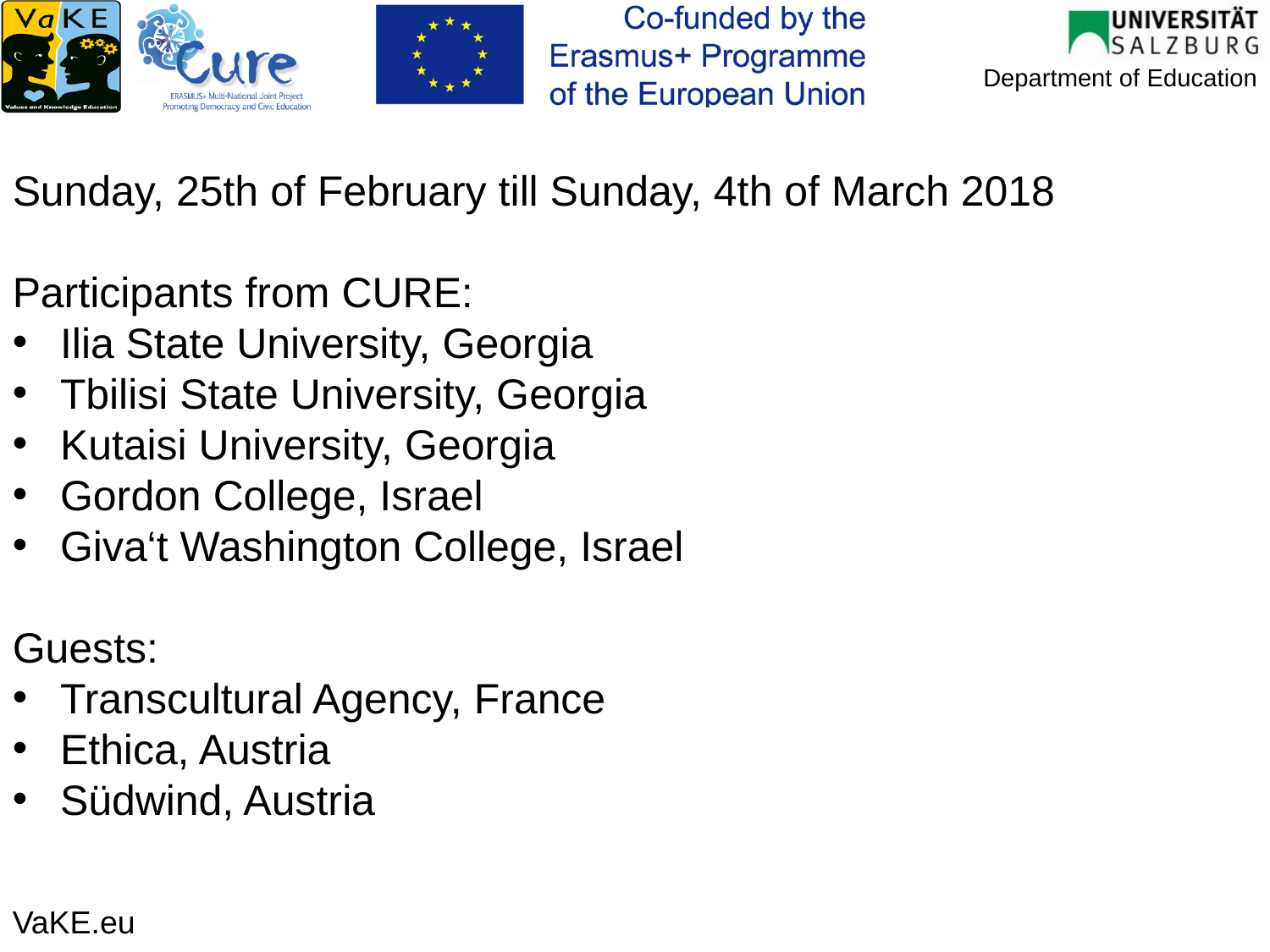

Sunday, 25th of February till Sunday, 4th of March 2018

Participants from CURE:
Ilia State University, Georgia
Tbilisi State University, Georgia
Kutaisi University, Georgia
Gordon College, Israel
Giva‘t Washington College, Israel

Guests:
Transcultural Agency, France
Ethica, Austria
Südwind, Austria